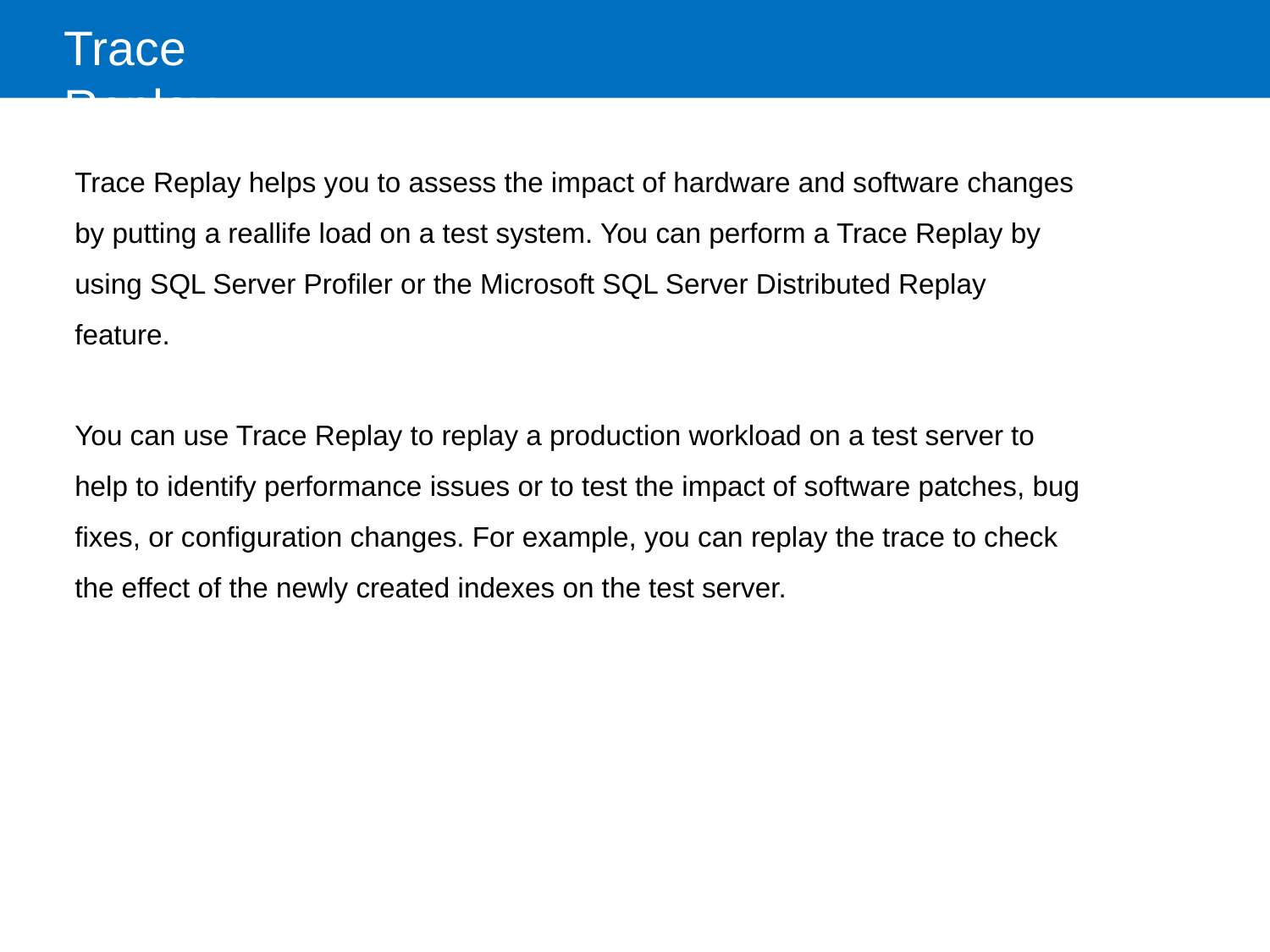

# Trace Replay
Trace Replay helps you to assess the impact of hardware and software changes by putting a reallife load on a test system. You can perform a Trace Replay by using SQL Server Profiler or the Microsoft SQL Server Distributed Replay feature.

You can use Trace Replay to replay a production workload on a test server to help to identify performance issues or to test the impact of software patches, bug fixes, or configuration changes. For example, you can replay the trace to check the effect of the newly created indexes on the test server.